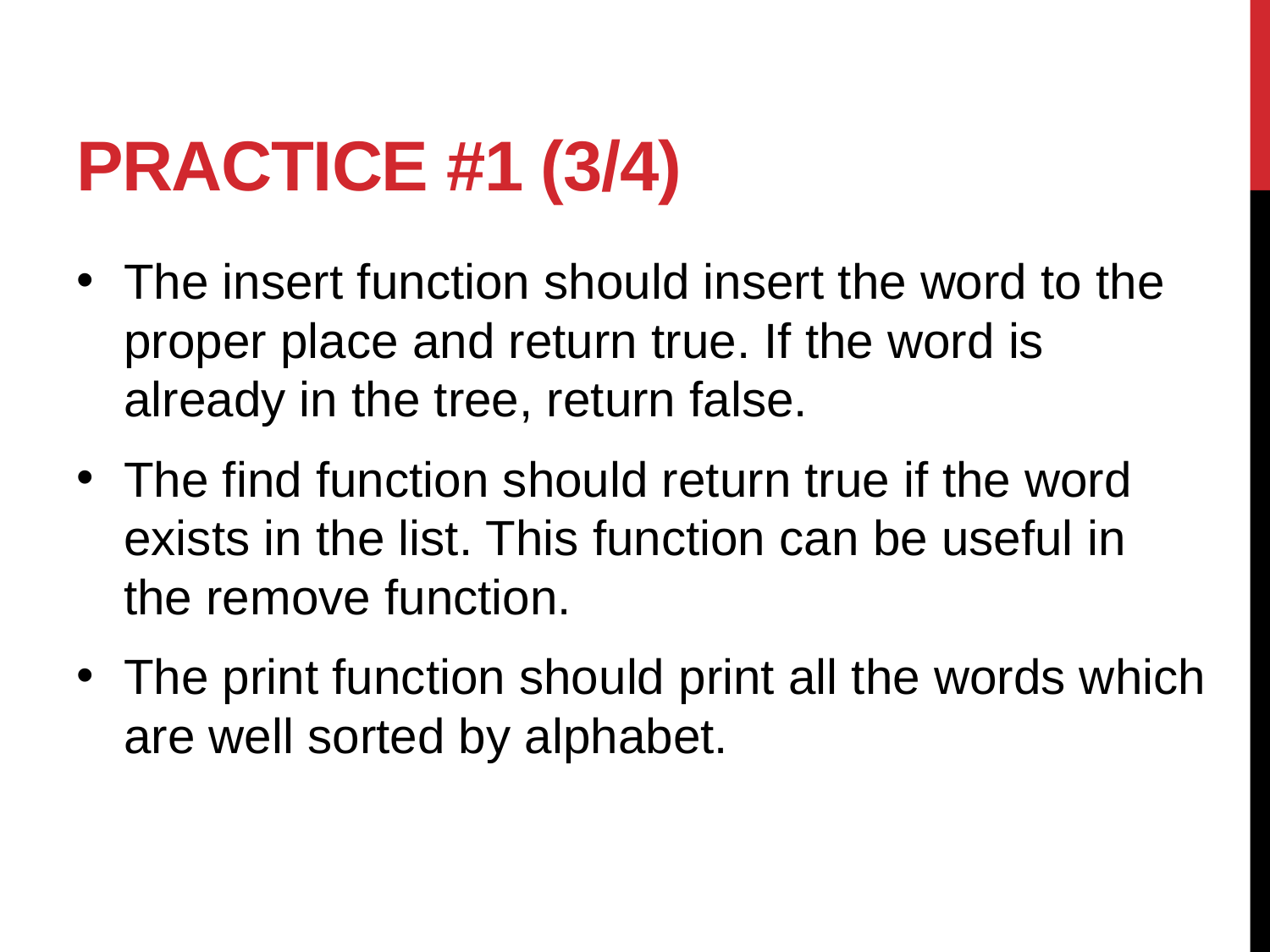

# Practice #1 (3/4)
The insert function should insert the word to the proper place and return true. If the word is already in the tree, return false.
The find function should return true if the word exists in the list. This function can be useful in the remove function.
The print function should print all the words which are well sorted by alphabet.